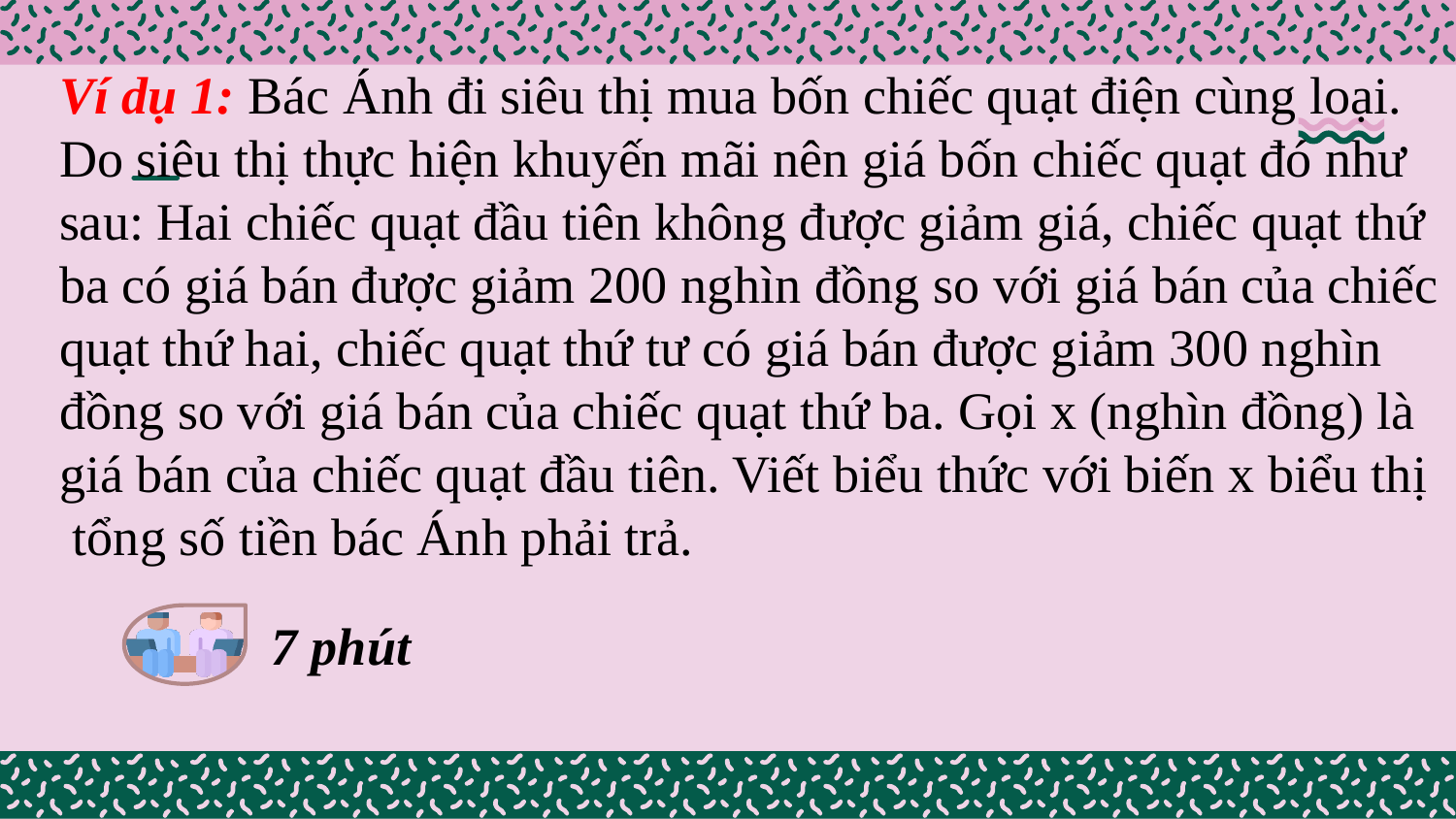

Ví dụ 1: Bác Ánh đi siêu thị mua bốn chiếc quạt điện cùng loại.
Do siêu thị thực hiện khuyến mãi nên giá bốn chiếc quạt đó như
sau: Hai chiếc quạt đầu tiên không được giảm giá, chiếc quạt thứ
ba có giá bán được giảm 200 nghìn đồng so với giá bán của chiếc
quạt thứ hai, chiếc quạt thứ tư có giá bán được giảm 300 nghìn
đồng so với giá bán của chiếc quạt thứ ba. Gọi x (nghìn đồng) là
giá bán của chiếc quạt đầu tiên. Viết biểu thức với biến x biểu thị
 tổng số tiền bác Ánh phải trả.

7 phút